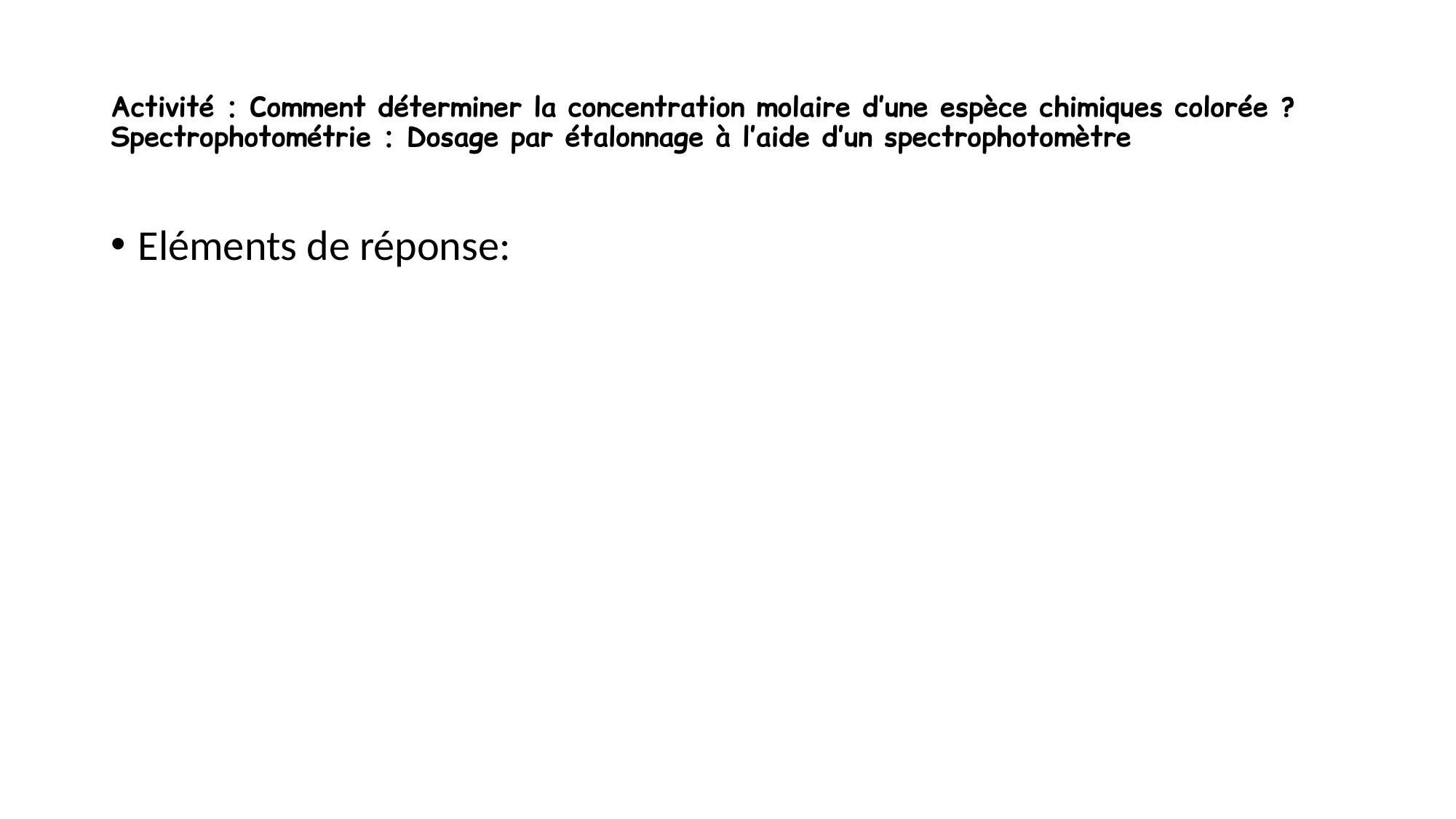

# Activité : Comment déterminer la concentration molaire d’une espèce chimiques colorée ? Spectrophotométrie : Dosage par étalonnage à l’aide d’un spectrophotomètre
Eléments de réponse: